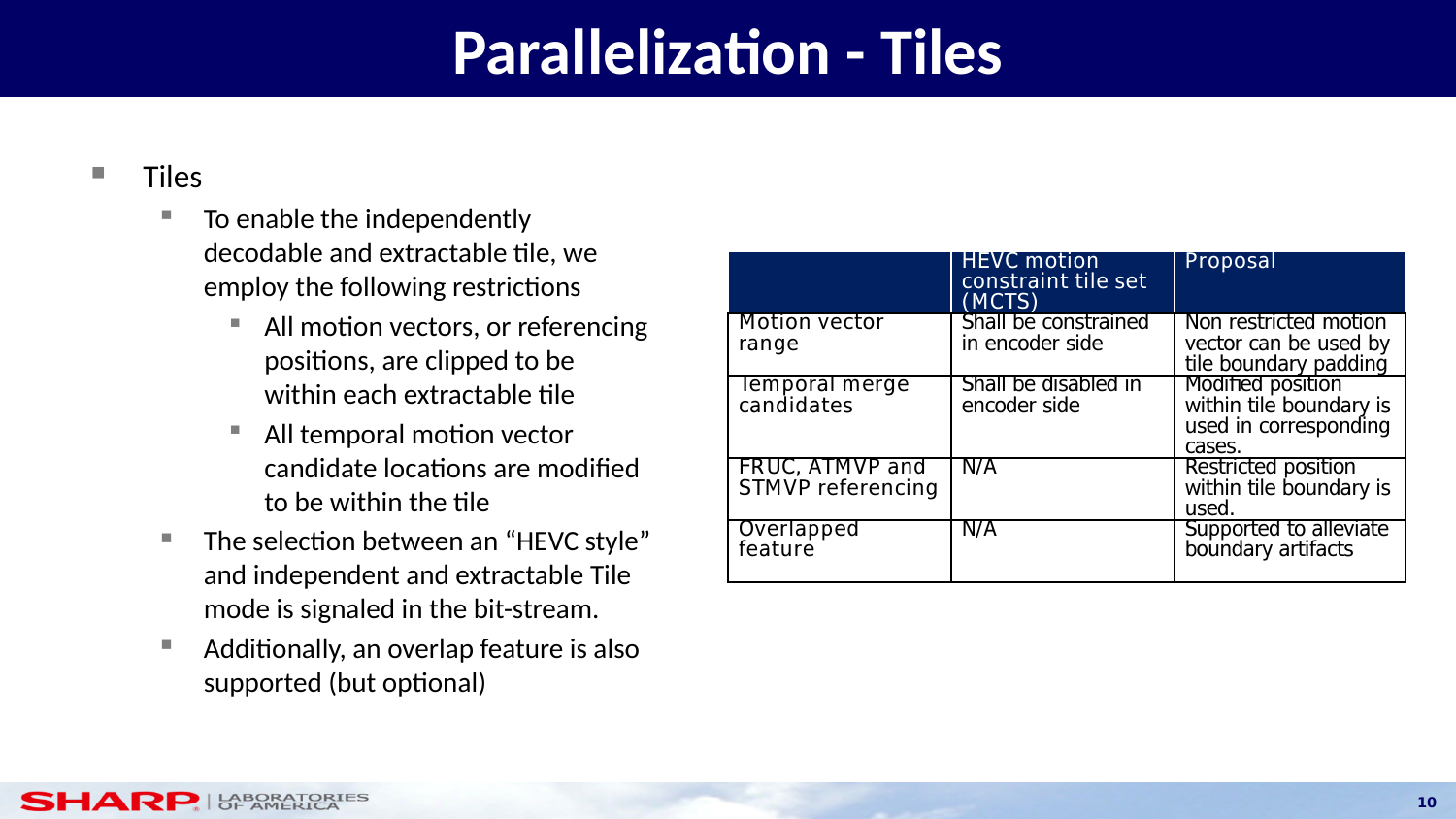

# Parallelization - Tiles
Tiles
To enable the independently decodable and extractable tile, we employ the following restrictions
All motion vectors, or referencing positions, are clipped to be within each extractable tile
All temporal motion vector candidate locations are modified to be within the tile
The selection between an “HEVC style” and independent and extractable Tile mode is signaled in the bit-stream.
Additionally, an overlap feature is also supported (but optional)
|  | HEVC motion constraint tile set (MCTS) | Proposal |
| --- | --- | --- |
| Motion vector range | Shall be constrained in encoder side | Non restricted motion vector can be used by tile boundary padding |
| Temporal merge candidates | Shall be disabled in encoder side | Modified position within tile boundary is used in corresponding cases. |
| FRUC, ATMVP and STMVP referencing | N/A | Restricted position within tile boundary is used. |
| Overlapped feature | N/A | Supported to alleviate boundary artifacts |